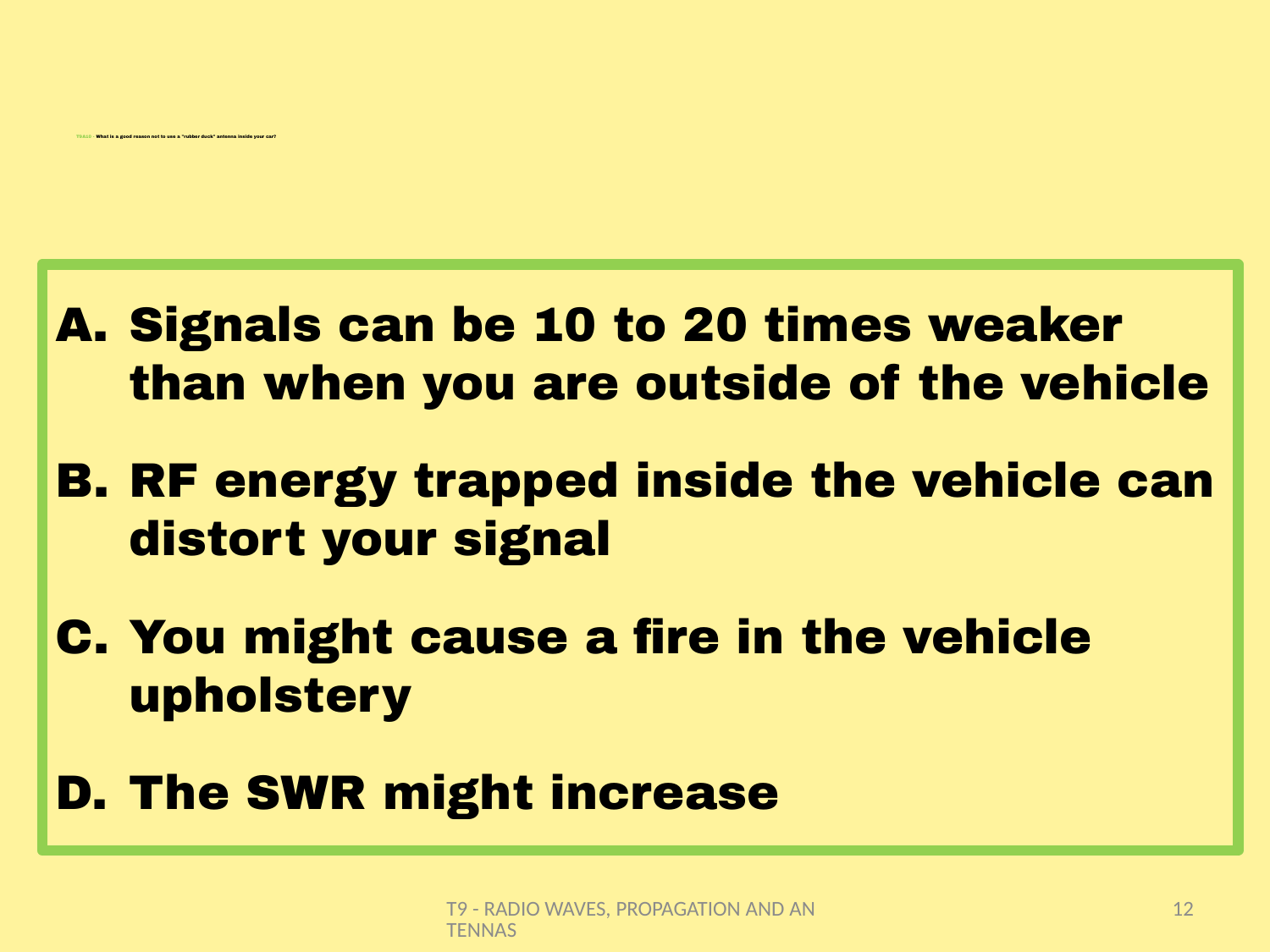

# T9A10 - What is a good reason not to use a "rubber duck" antenna inside your car?

Signals can be 10 to 20 times weaker than when you are outside of the vehicle

RF energy trapped inside the vehicle can distort your signal

You might cause a fire in the vehicle upholstery

The SWR might increase
T9 - RADIO WAVES, PROPAGATION AND ANTENNAS
12